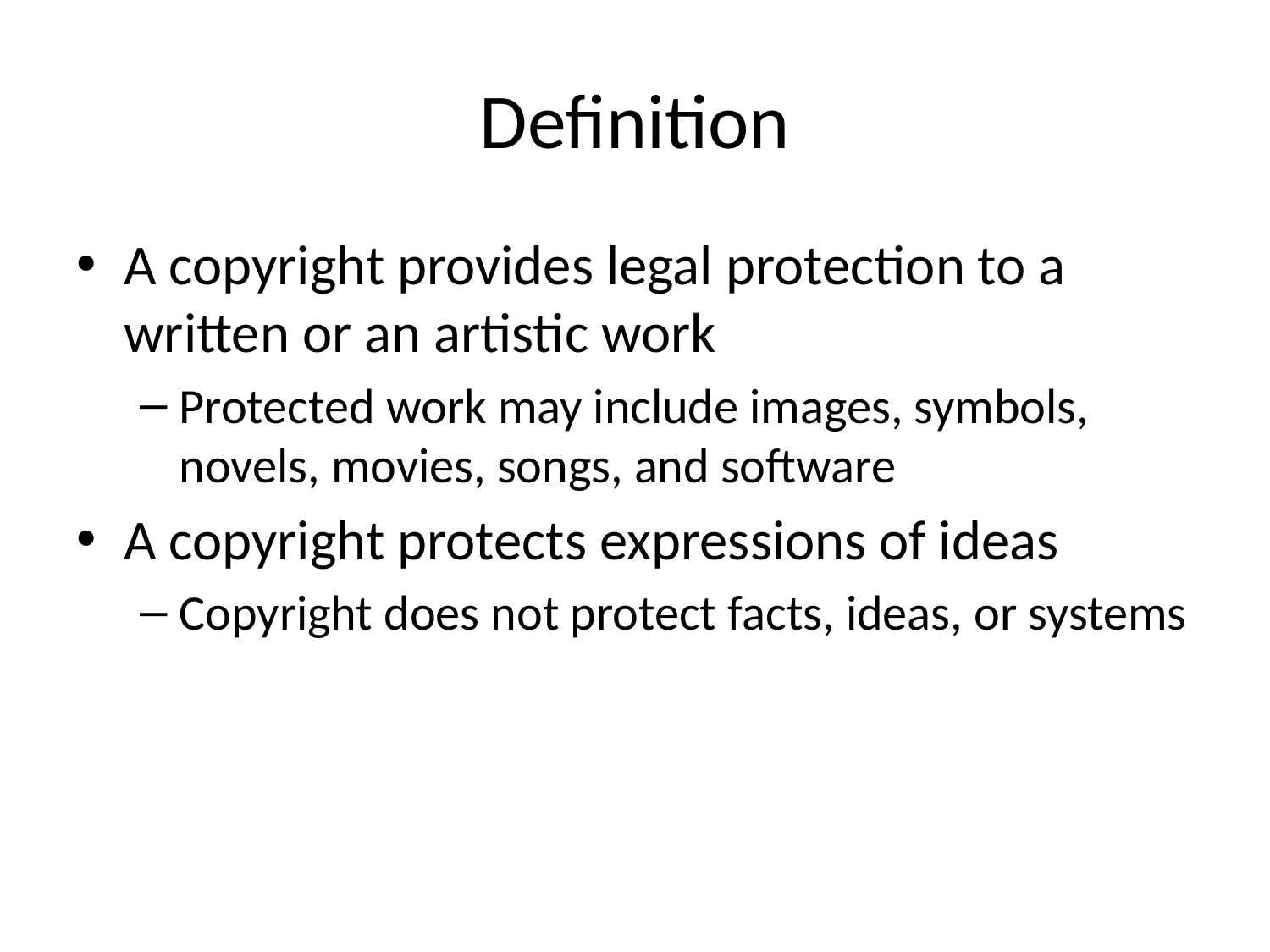

# Definition
A copyright provides legal protection to a written or an artistic work
Protected work may include images, symbols, novels, movies, songs, and software
A copyright protects expressions of ideas
Copyright does not protect facts, ideas, or systems